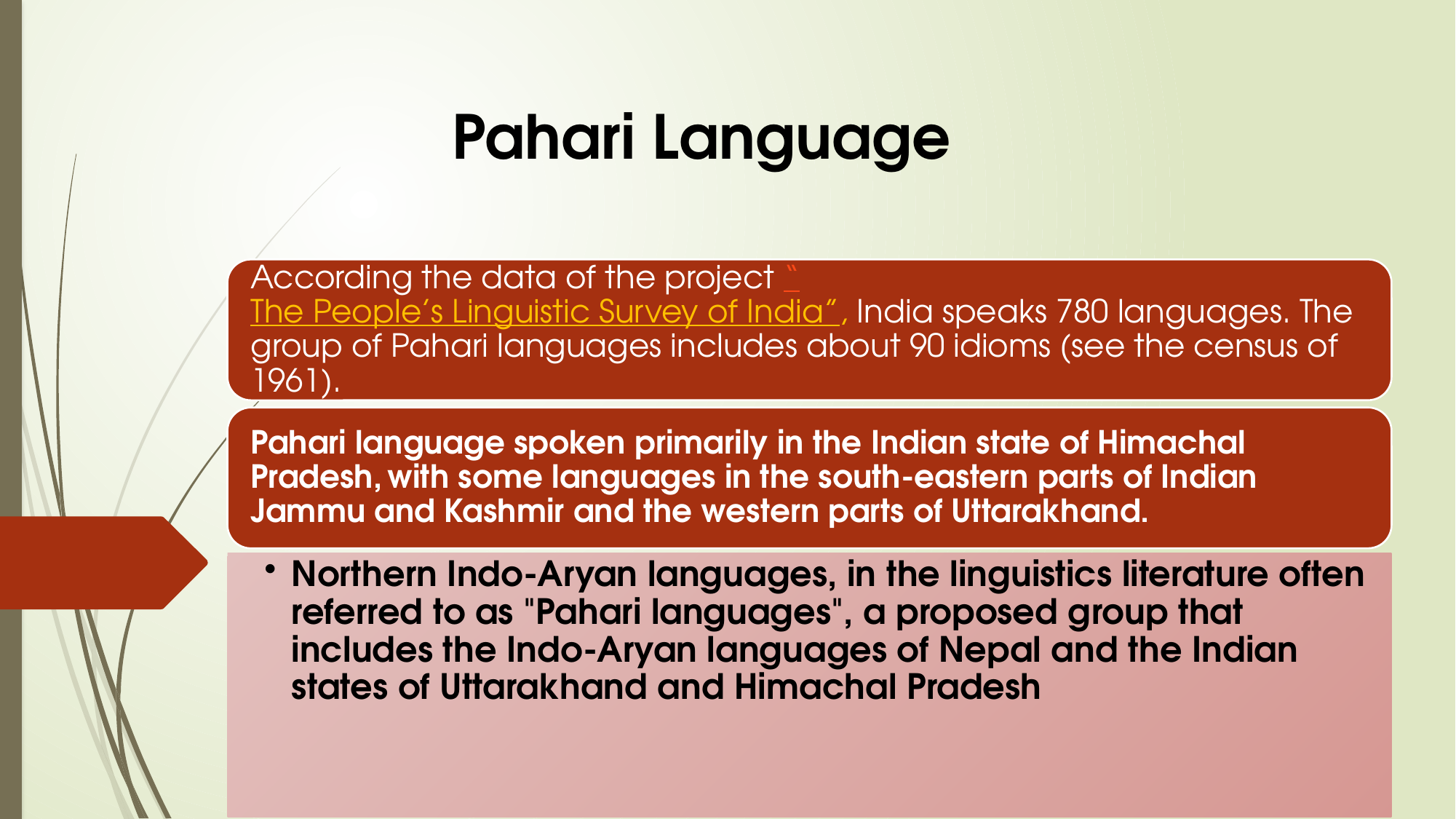

# Pahari Language
According the data of the project “The People’s Linguistic Survey of India”, India speaks 780 languages. The group of Pahari languages includes about 90 idioms (see the census of 1961).
Pahari language spoken primarily in the Indian state of Himachal Pradesh, with some languages in the south-eastern parts of Indian Jammu and Kashmir and the western parts of Uttarakhand.
Northern Indo-Aryan languages, in the linguistics literature often referred to as "Pahari languages", a proposed group that includes the Indo-Aryan languages of Nepal and the Indian states of Uttarakhand and Himachal Pradesh